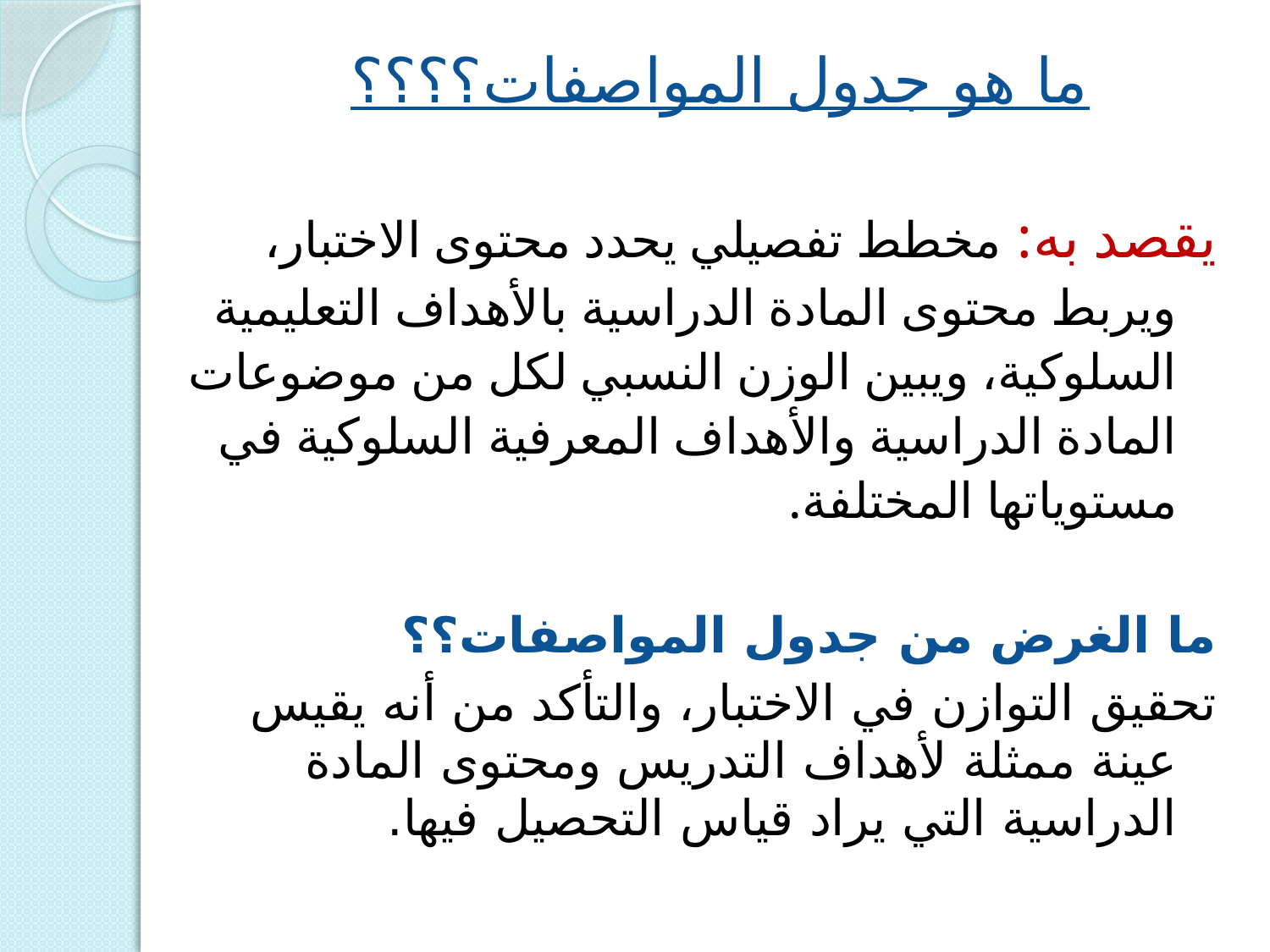

# ما هو جدول المواصفات؟؟؟؟
يقصد به: مخطط تفصيلي يحدد محتوى الاختبار، ويربط محتوى المادة الدراسية بالأهداف التعليمية السلوكية، ويبين الوزن النسبي لكل من موضوعات المادة الدراسية والأهداف المعرفية السلوكية في مستوياتها المختلفة.

ما الغرض من جدول المواصفات؟؟
تحقيق التوازن في الاختبار، والتأكد من أنه يقيس عينة ممثلة لأهداف التدريس ومحتوى المادة الدراسية التي يراد قياس التحصيل فيها.